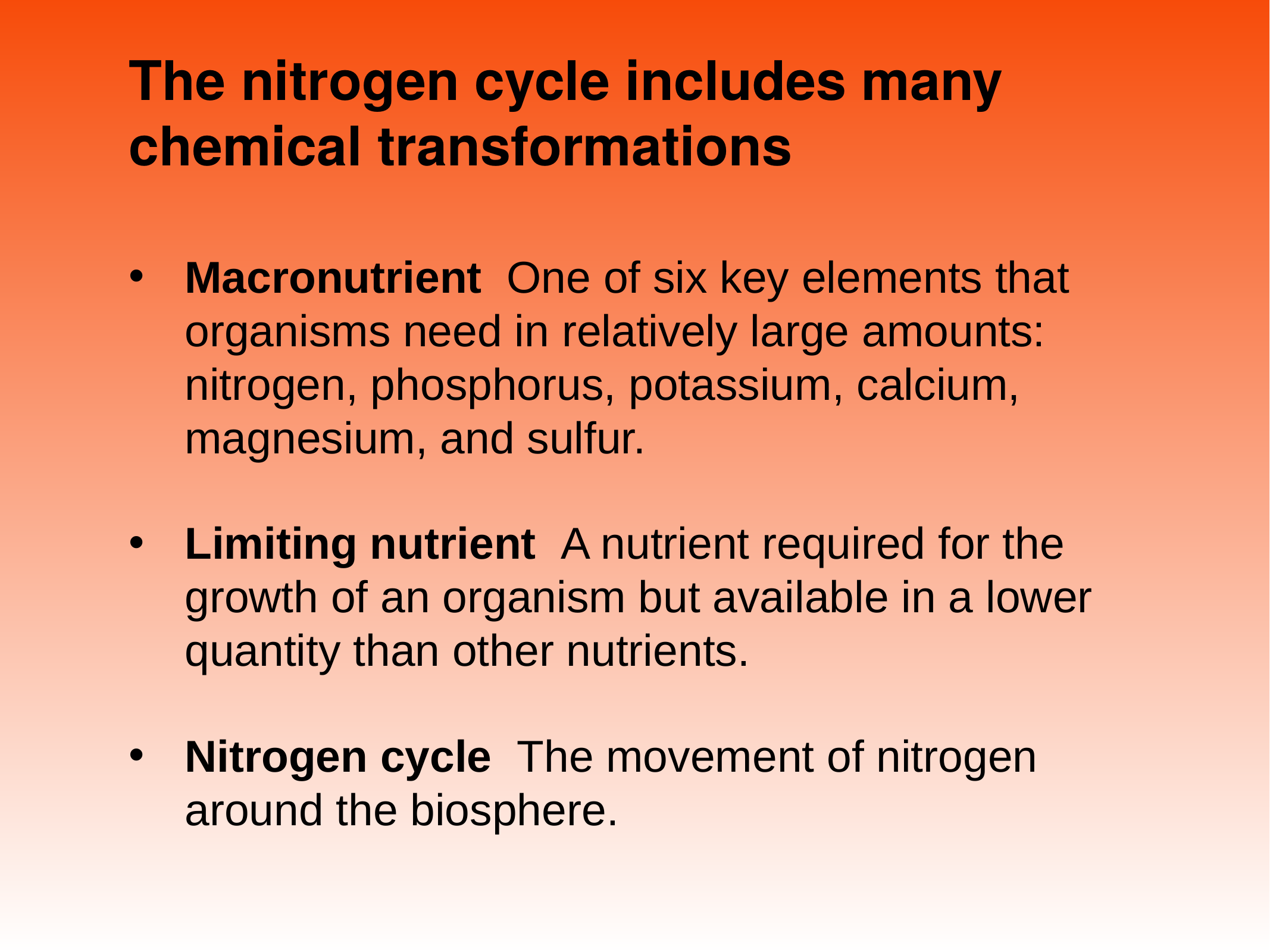

# The nitrogen cycle includes many chemical transformations
Macronutrient  One of six key elements that organisms need in relatively large amounts: nitrogen, phosphorus, potassium, calcium, magnesium, and sulfur.
Limiting nutrient  A nutrient required for the growth of an organism but available in a lower quantity than other nutrients.
Nitrogen cycle  The movement of nitrogen around the biosphere.